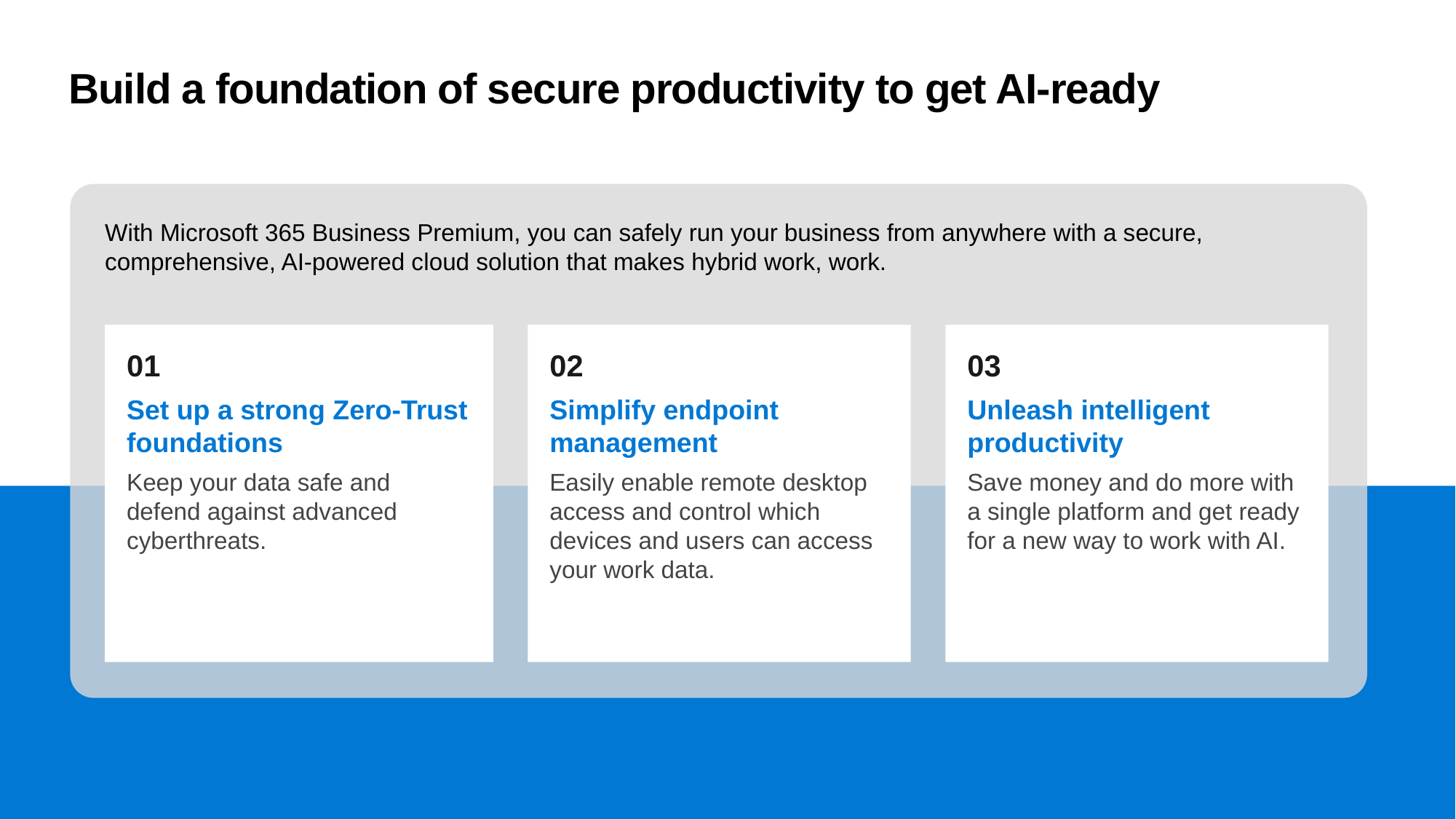

# Build a foundation of secure productivity to get AI-ready

With Microsoft 365 Business Premium, you can safely run your business from anywhere with a secure, comprehensive, AI-powered cloud solution that makes hybrid work, work.

02
Simplify endpoint management
Easily enable remote desktop access and control which devices and users can access your work data.
01
Set up a strong Zero-Trust foundations
Keep your data safe and defend against advanced cyberthreats.

03
Unleash intelligent productivity
Save money and do more with a single platform and get ready for a new way to work with AI.